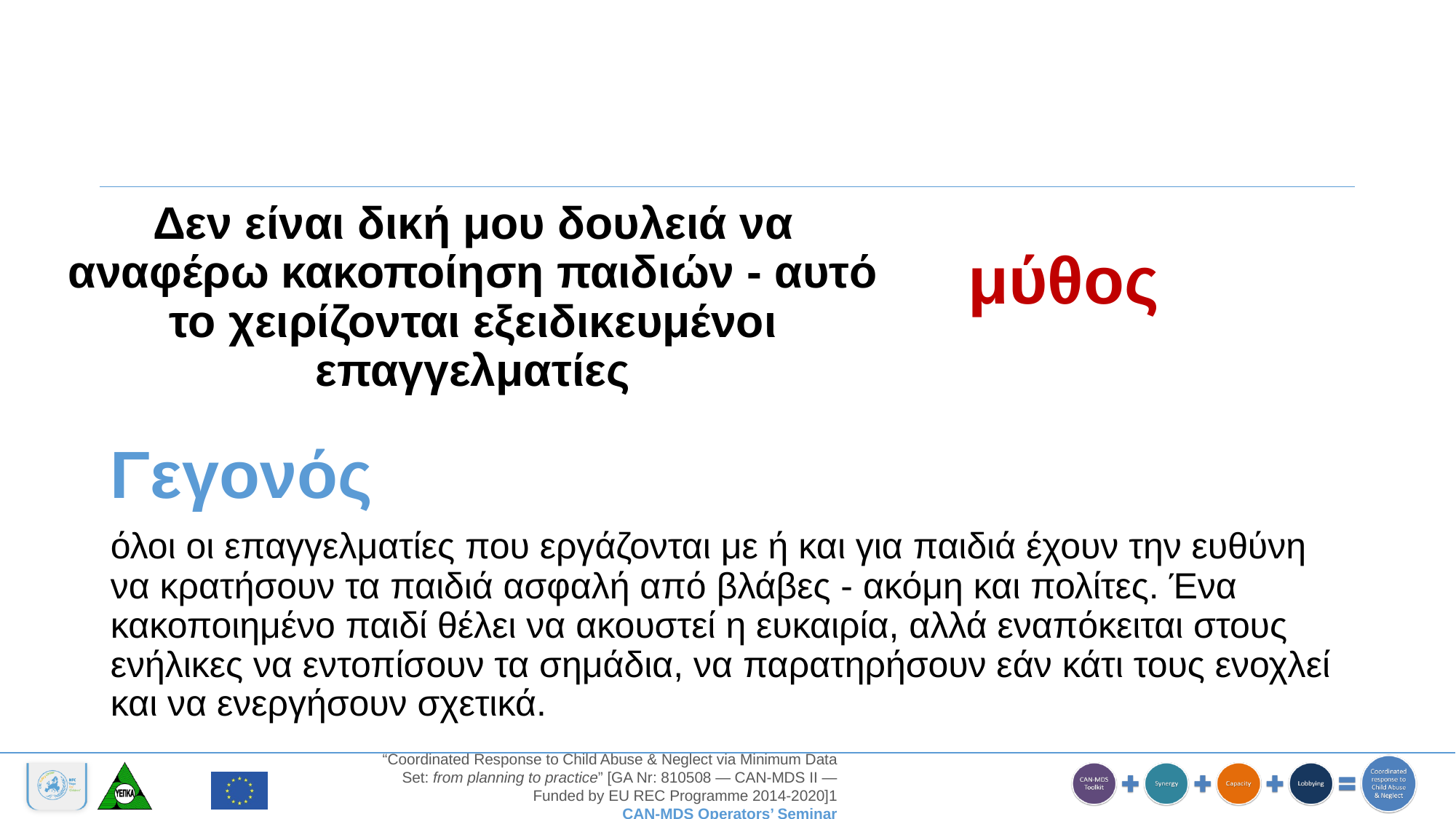

Δεν είναι δική μου δουλειά να αναφέρω κακοποίηση παιδιών - αυτό το χειρίζονται εξειδικευμένοι επαγγελματίες
μύθος
Γεγονός
όλοι οι επαγγελματίες που εργάζονται με ή και για παιδιά έχουν την ευθύνη να κρατήσουν τα παιδιά ασφαλή από βλάβες - ακόμη και πολίτες. Ένα κακοποιημένο παιδί θέλει να ακουστεί η ευκαιρία, αλλά εναπόκειται στους ενήλικες να εντοπίσουν τα σημάδια, να παρατηρήσουν εάν κάτι τους ενοχλεί και να ενεργήσουν σχετικά.